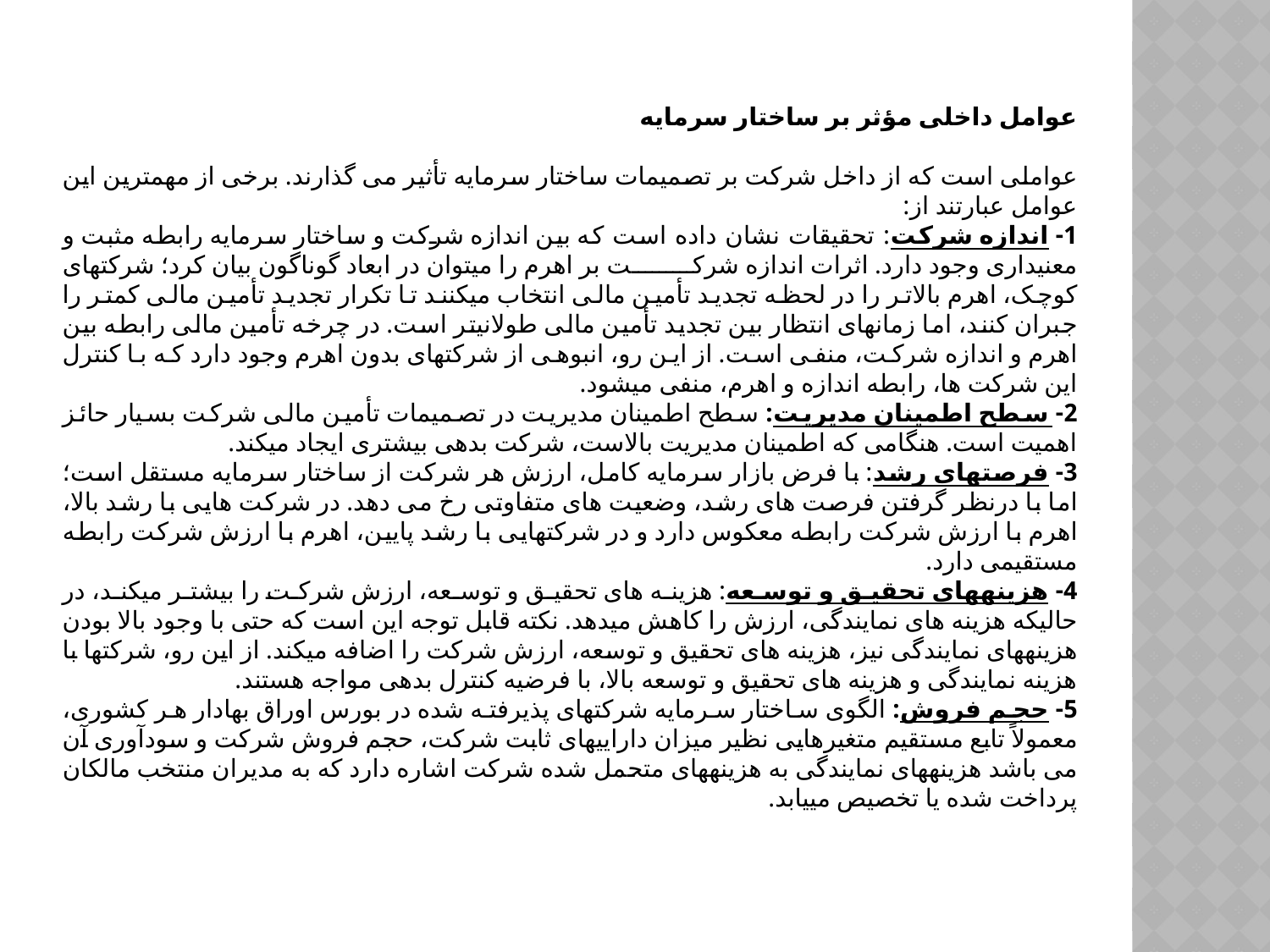

عوامل داخلی مؤثر بر ساختار سرمایه

عواملی است که از داخل شرکت بر تصميمات ساختار سرمايه تأثير می گذارند. برخی از مهمترين اين عوامل عبارتند از:
1- اندازه­ شرکت: تحقیقات نشان داده است که بين اندازه­ شرکت و ساختار سرمايه رابطه­ مثبت و معنی­داری وجود دارد. اثرات اندازه­ شرکت بر اهرم را می­توان در ابعاد گوناگون بيان کرد؛ شرکت­های کوچک، اهرم بالاتر را در لحظه­ تجديد تأمين مالی انتخاب می­کنند تا تکرار تجديد تأمين مالی کمتر را جبران کنند، اما زمان­های انتظار بين تجديد تأمين مالی طولانی­تر است. در چرخه­ تأمين مالی رابطه­ بين اهرم و اندازه­ شرکت، منفی است. از این رو، انبوهی از شرکت­های بدون اهرم وجود دارد که با کنترل اين شرکت ها، رابطه­ اندازه و اهرم، منفی می­شود.
2- سطح اطمينان مديريت: سطح اطمينان مديريت در تصميمات تأمين مالی شرکت بسيار حائز اهميت است. هنگامی که اطمينان مديريت بالاست، شرکت بدهی بيشتری ايجاد می­کند.
3- فرصت­های رشد: با فرض بازار سرمايه کامل، ارزش هر شرکت از ساختار سرمايه مستقل است؛ اما با درنظر گرفتن فرصت های رشد، وضعيت های متفاوتی رخ می دهد. در شرکت هایی با رشد بالا، اهرم با ارزش شرکت رابطه معکوس دارد و در شرکت­هایی با رشد پايين، اهرم با ارزش شرکت رابطه­ مستقيمی دارد.
4- هزينه­های تحقيق و توسعه: هزينه­ های تحقيق و توسعه، ارزش شرکت را بیشتر می­کند، در حاليکه هزينه ­های نمايندگی، ارزش را کاهش می­دهد. نکته­ قابل توجه اين است که حتی با وجود بالا بودن هزینه­های نمایندگی نیز، هزينه­ های تحقيق و توسعه، ارزش شرکت را اضافه می­کند. از این رو، شرکت­ها با هزينه­ نمايندگی و هزينه­ های تحقيق و توسعه­ بالا، با فرضيه­ کنترل بدهی مواجه هستند.
5- حجم فروش: الگوی ساختار سرمایه شرکت­های پذيرفته شده در بورس اوراق بهادار هر کشوری، معمولاً تابع مستقيم متغيرهايی نظير ميزان دارايی­های ثابت شرکت، حجم فروش شرکت و سودآوری آن می باشد هزینه­های نمایندگی به هزینه­های متحمل شده شرکت اشاره دارد که به مدیران منتخب مالکان پرداخت شده یا تخصیص می­یابد.